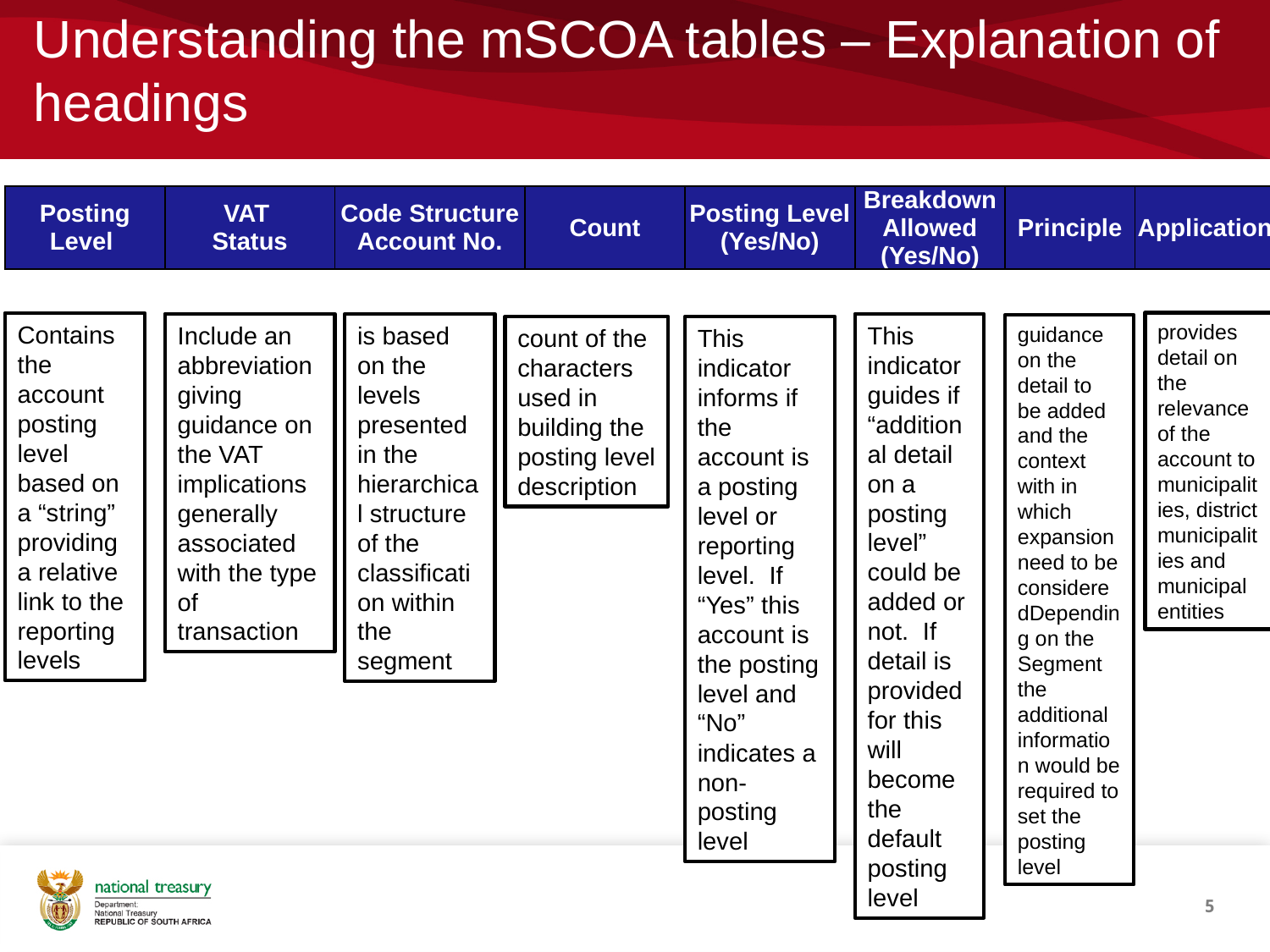

# Understanding the mSCOA tables – Explanation of headings

| Posting Level | VAT Status | Code Structure Account No. | Count | Posting Level (Yes/No) | Breakdown Allowed (Yes/No) | Principle | Application |
| --- | --- | --- | --- | --- | --- | --- | --- |
provides detail on the relevance of the account to municipalities, district municipalities and municipal entities
Contains the account posting level based on a “string” providing a relative link to the reporting levels
This indicator guides if “additional detail on a posting level” could be added or not.  If detail is provided for this will become the default posting level
Include an abbreviation giving guidance on the VAT implications generally associated with the type of transaction
is based on the levels presented in the hierarchical structure of the classification within the segment
guidance on the detail to be added and the context with in which expansion need to be consideredDepending on the Segment the additional information would be required to set the posting level
count of the characters used in building the posting level description
This indicator informs if the account is a posting level or reporting level.  If “Yes” this account is the posting level and “No” indicates a non-posting level
5